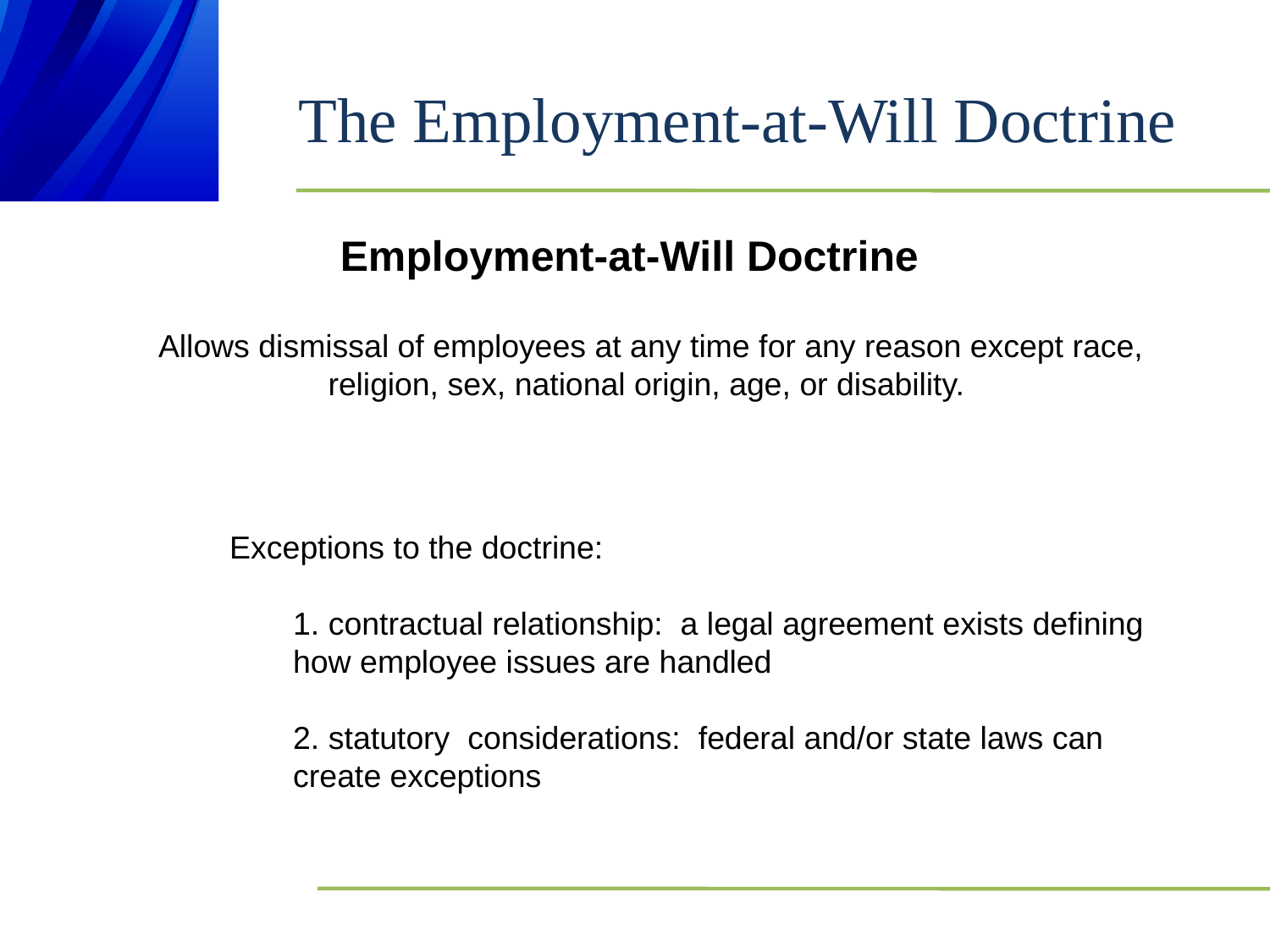

# The Employment-at-Will Doctrine

Employment-at-Will Doctrine
Allows dismissal of employees at any time for any reason except race, religion, sex, national origin, age, or disability.
Exceptions to the doctrine:

1. contractual relationship:  a legal agreement exists defining how employee issues are handled

2. statutory  considerations:  federal and/or state laws can create exceptions